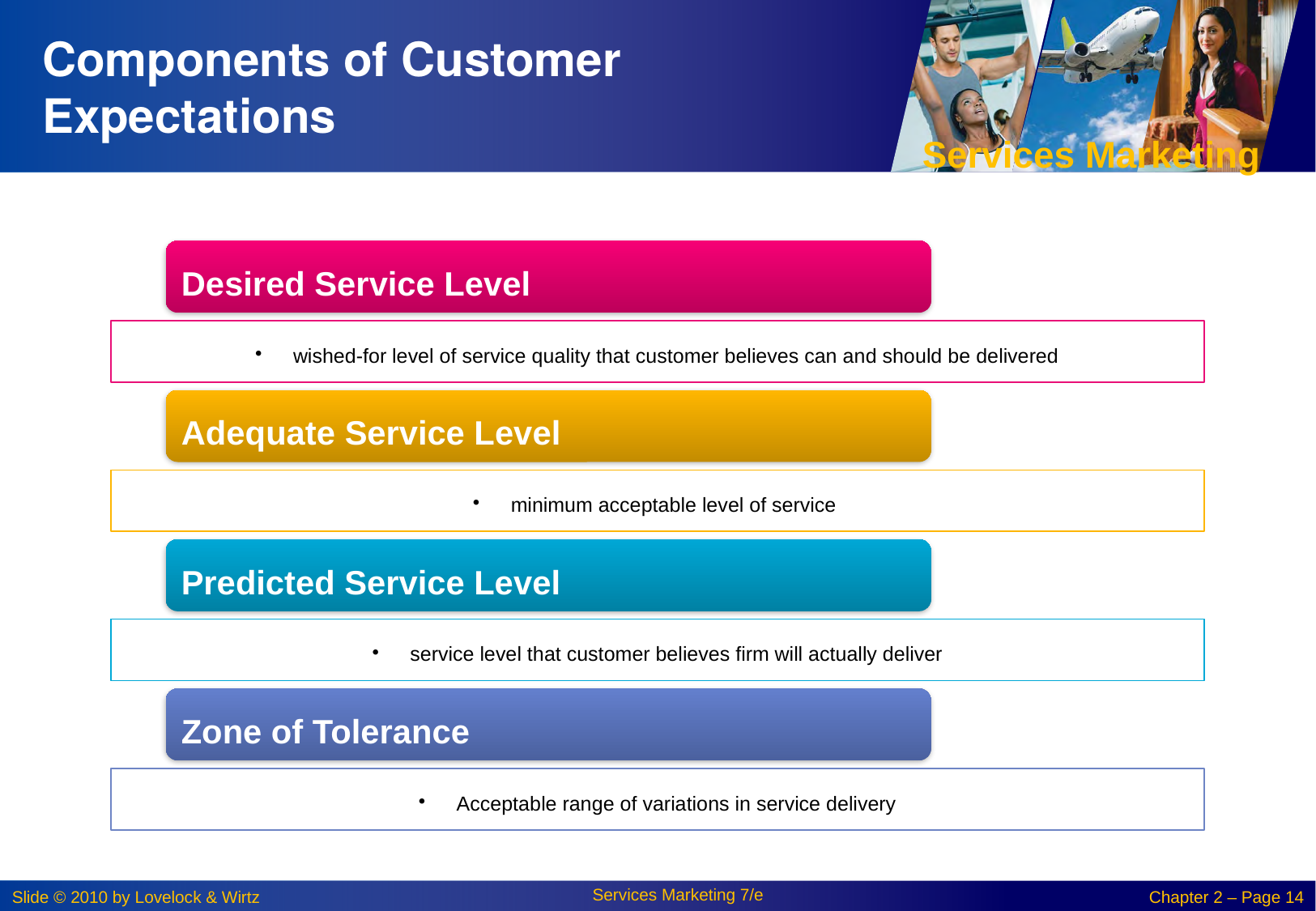

# Components of Customer Expectations
Desired Service Level
wished-for level of service quality that customer believes can and should be delivered
Adequate Service Level
minimum acceptable level of service
Predicted Service Level
service level that customer believes firm will actually deliver
Zone of Tolerance
Acceptable range of variations in service delivery